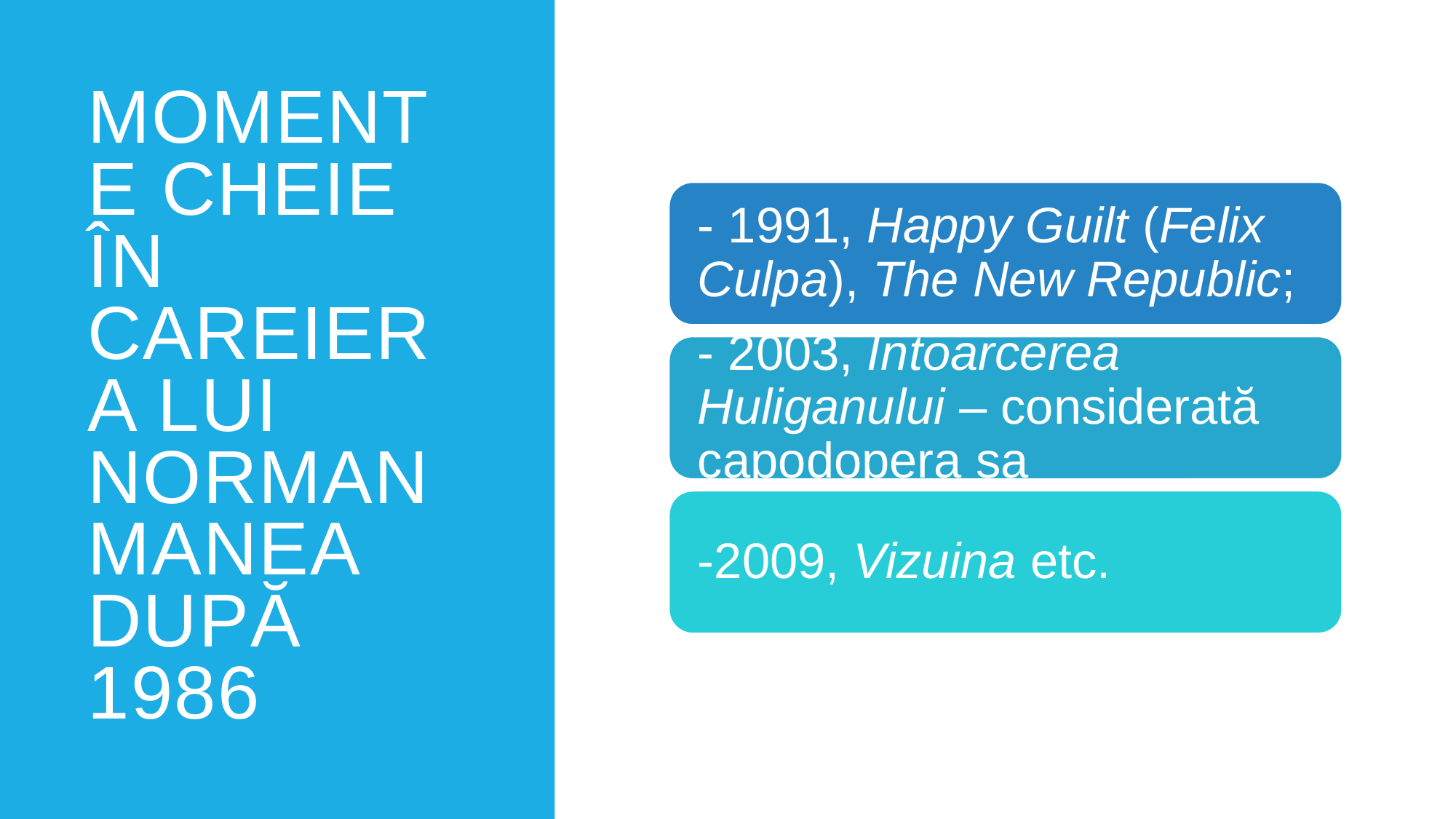

# Momente cheie în careiera lui Norman Manea după 1986
- 1991, Happy Guilt (Felix Culpa), The New Republic;
- 2003, Întoarcerea Huliganului – considerată capodopera sa
-2009, Vizuina etc.